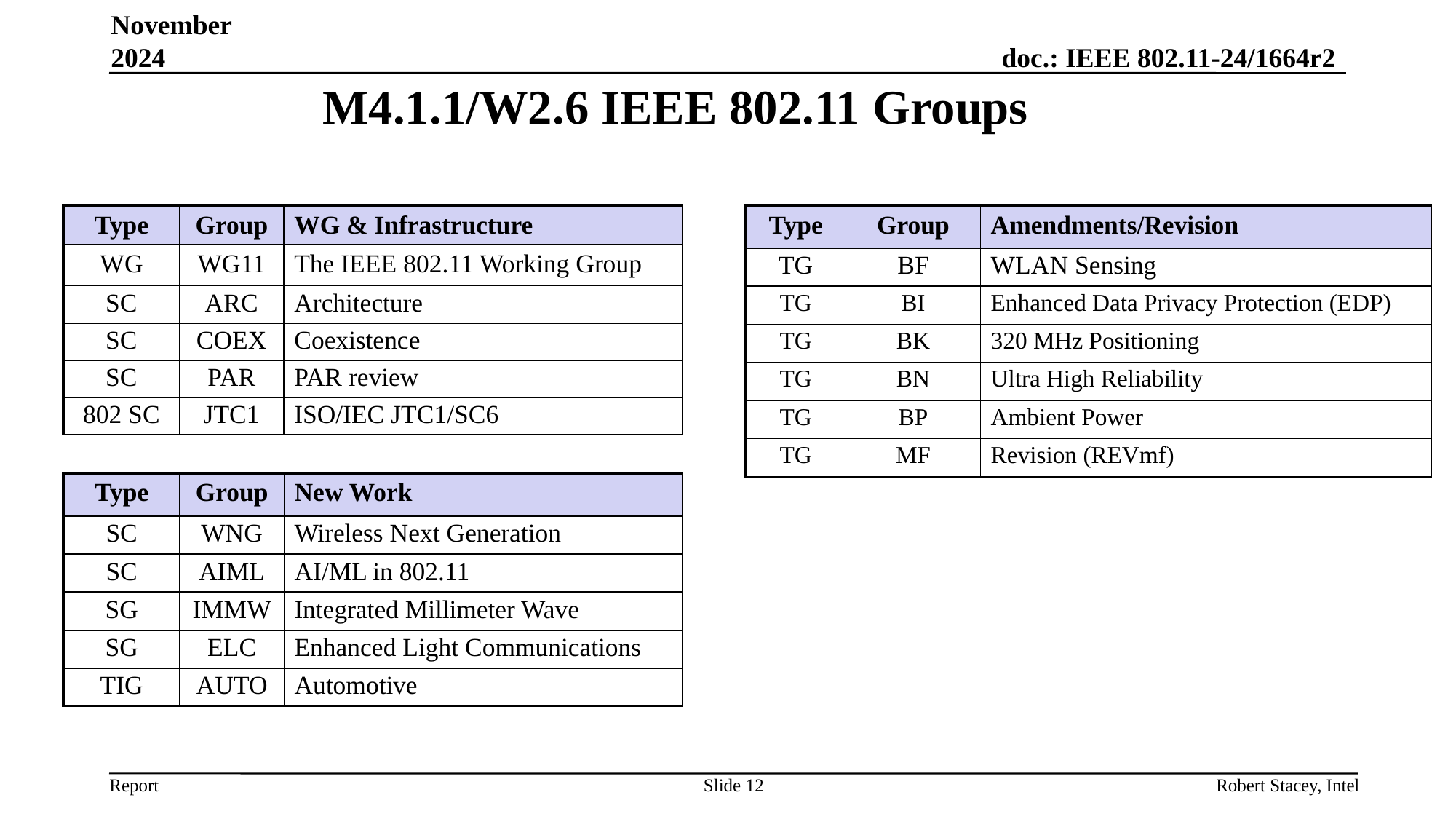

November 2024
# M4.1.1/W2.6 IEEE 802.11 Groups
| Type | Group | WG & Infrastructure |
| --- | --- | --- |
| WG | WG11 | The IEEE 802.11 Working Group |
| SC | ARC | Architecture |
| SC | COEX | Coexistence |
| SC | PAR | PAR review |
| 802 SC | JTC1 | ISO/IEC JTC1/SC6 |
| Type | Group | Amendments/Revision |
| --- | --- | --- |
| TG | BF | WLAN Sensing |
| TG | BI | Enhanced Data Privacy Protection (EDP) |
| TG | BK | 320 MHz Positioning |
| TG | BN | Ultra High Reliability |
| TG | BP | Ambient Power |
| TG | MF | Revision (REVmf) |
| Type | Group | New Work |
| --- | --- | --- |
| SC | WNG | Wireless Next Generation |
| SC | AIML | AI/ML in 802.11 |
| SG | IMMW | Integrated Millimeter Wave |
| SG | ELC | Enhanced Light Communications |
| TIG | AUTO | Automotive |
Slide 12
Robert Stacey, Intel